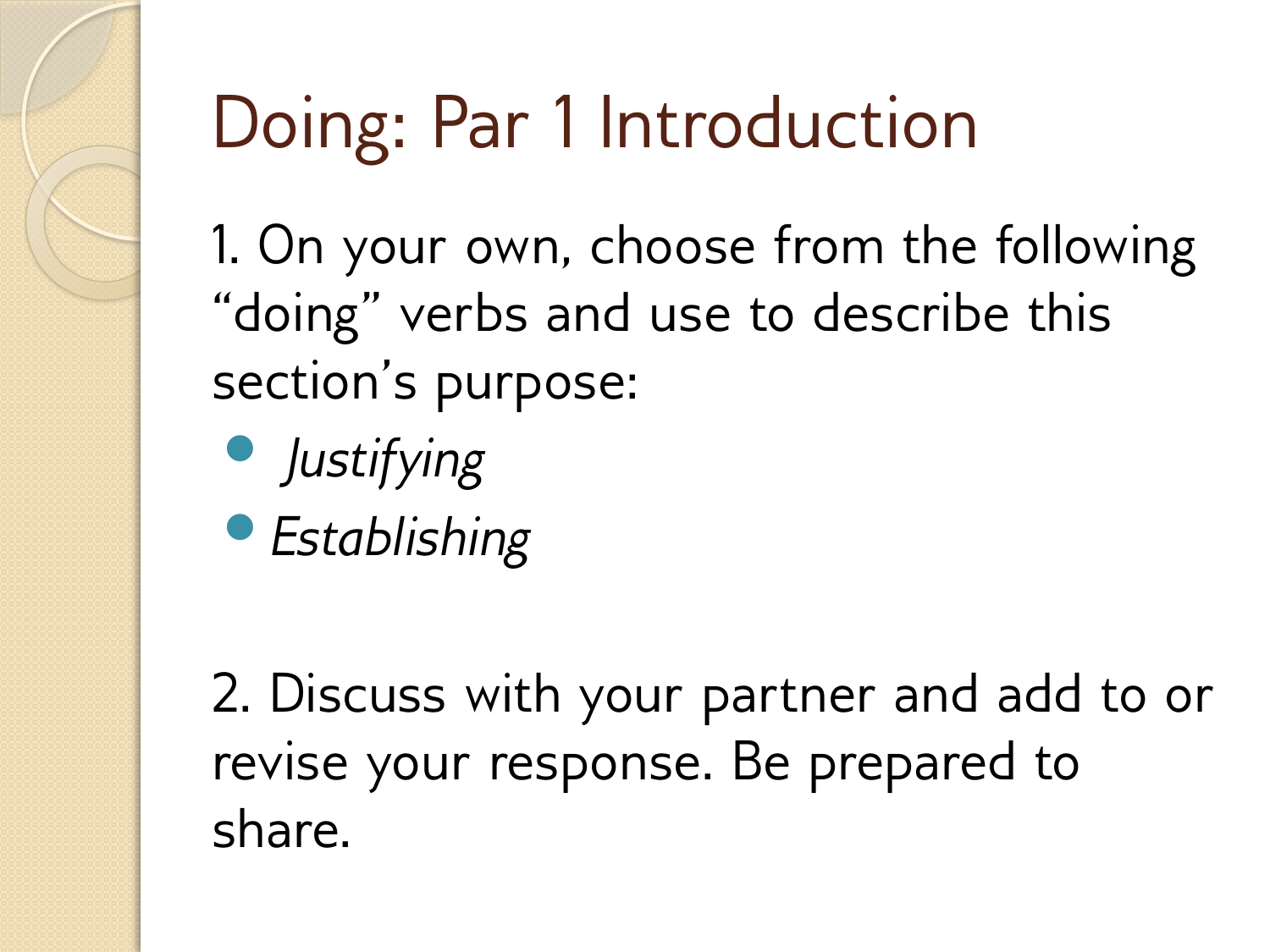

# Doing: Par 1 Introduction
1. On your own, choose from the following “doing” verbs and use to describe this section’s purpose:
 Justifying
Establishing

2. Discuss with your partner and add to or revise your response. Be prepared to share.